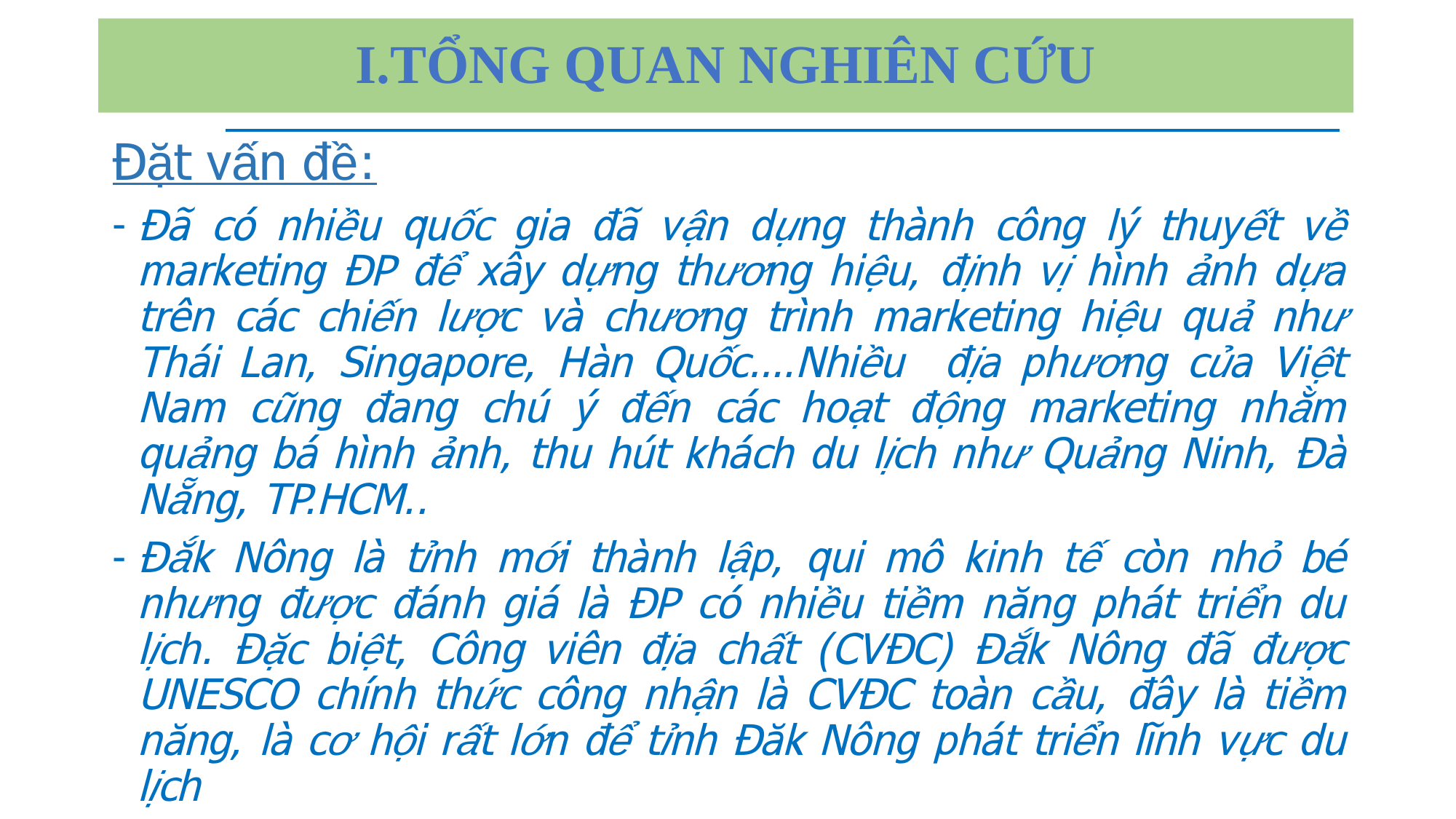

# I.TỔNG QUAN NGHIÊN CỨU
Đặt vấn đề:
Đã có nhiều quốc gia đã vận dụng thành công lý thuyết về marketing ĐP để xây dựng thương hiệu, định vị hình ảnh dựa trên các chiến lược và chương trình marketing hiệu quả như Thái Lan, Singapore, Hàn Quốc….Nhiều  địa phương của Việt Nam cũng đang chú ý đến các hoạt động marketing nhằm quảng bá hình ảnh, thu hút khách du lịch như Quảng Ninh, Đà Nẵng, TP.HCM..
Đắk Nông là tỉnh mới thành lập, qui mô kinh tế còn nhỏ bé nhưng được đánh giá là ĐP có nhiều tiềm năng phát triển du lịch. Đặc biệt, Công viên địa chất (CVĐC) Đắk Nông đã được UNESCO chính thức công nhận là CVĐC toàn cầu, đây là tiềm năng, là cơ hội rất lớn để tỉnh Đăk Nông phát triển lĩnh vực du lịch